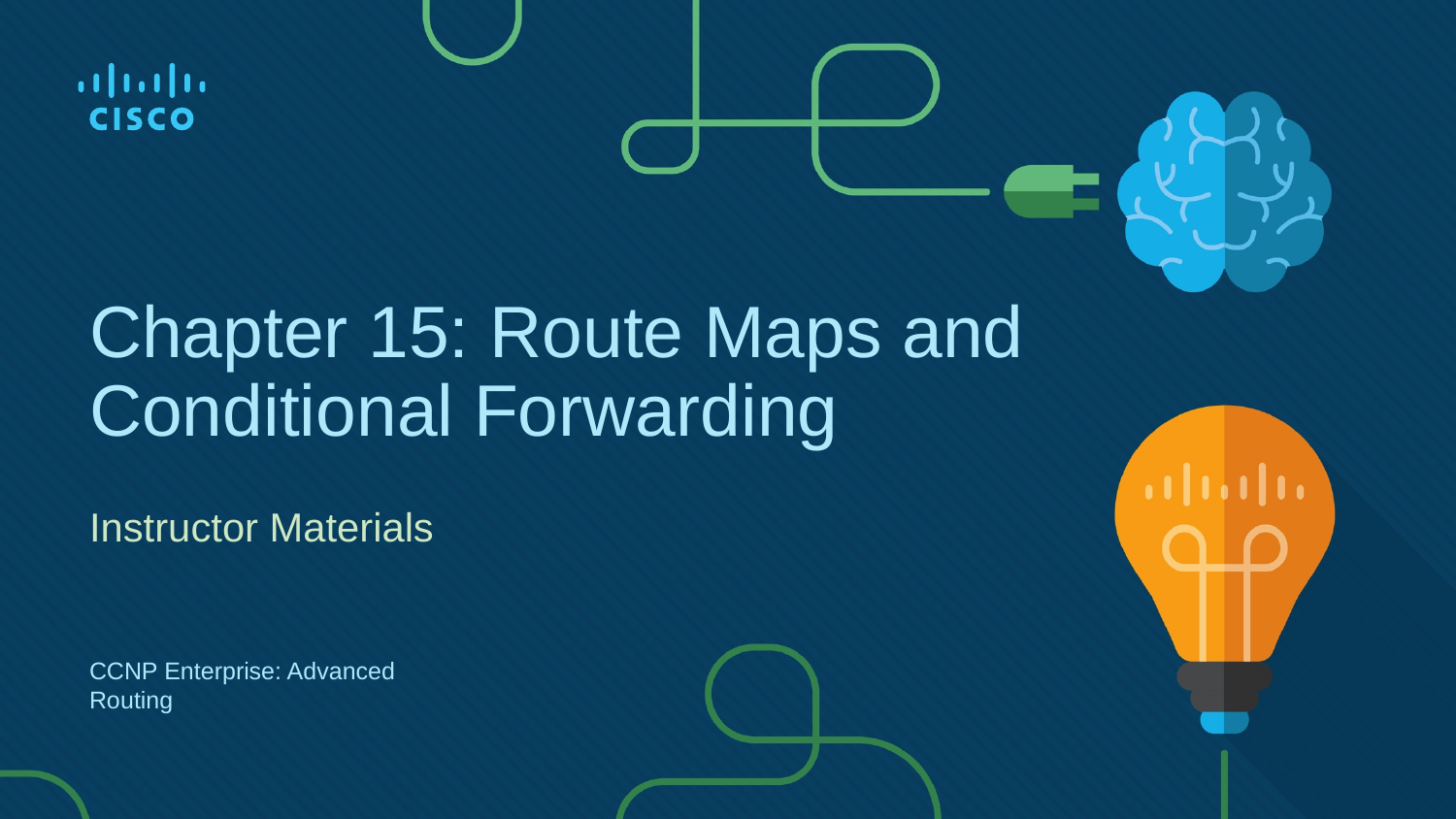

# Chapter 15: Route Maps and Conditional Forwarding
Instructor Materials
CCNP Enterprise: Advanced Routing